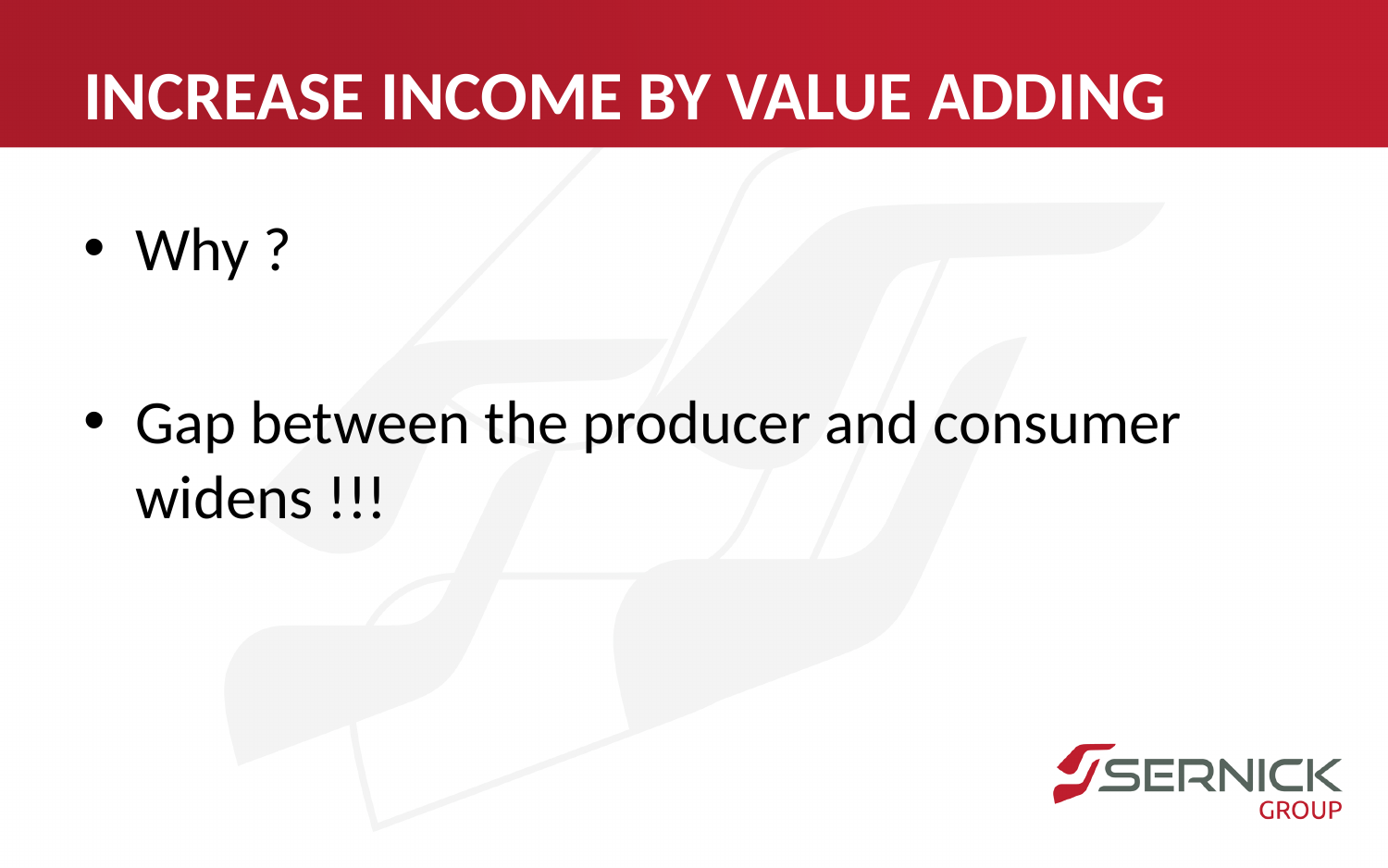

# INCREASE INCOME BY VALUE ADDING
Why ?

Gap between the producer and consumer widens !!!